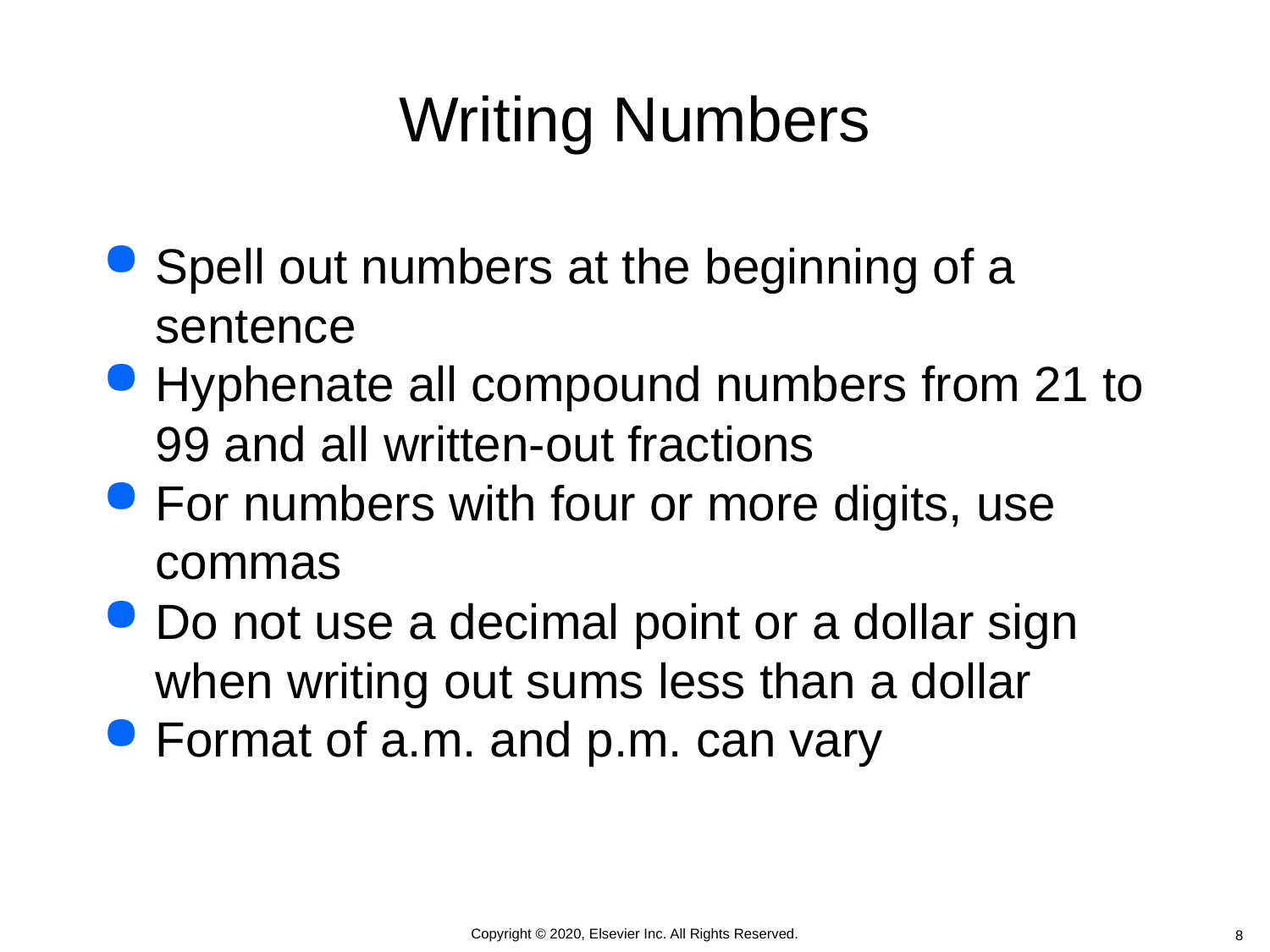

# Writing Numbers
Spell out numbers at the beginning of a sentence
Hyphenate all compound numbers from 21 to 99 and all written-out fractions
For numbers with four or more digits, use commas
Do not use a decimal point or a dollar sign when writing out sums less than a dollar
Format of a.m. and p.m. can vary
 8